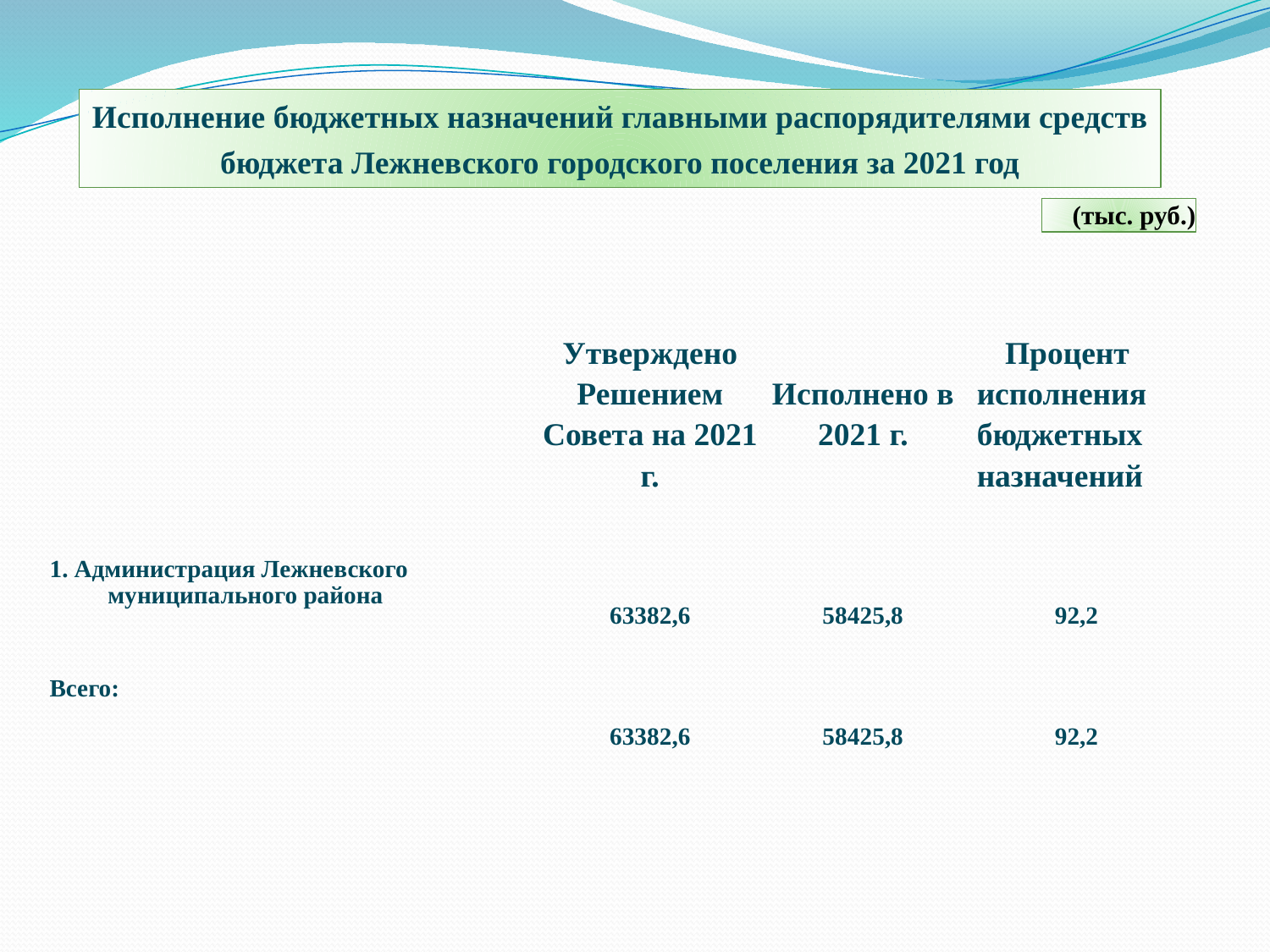

Исполнение бюджетных назначений главными распорядителями средств бюджета Лежневского городского поселения за 2021 год
(тыс. руб.)
|  | Утверждено Решением Совета на 2021 г. | Исполнено в 2021 г. | Процент исполнения бюджетных назначений |
| --- | --- | --- | --- |
| 1. Администрация Лежневского муниципального района | 63382,6 | 58425,8 | 92,2 |
| Всего: | 63382,6 | 58425,8 | 92,2 |